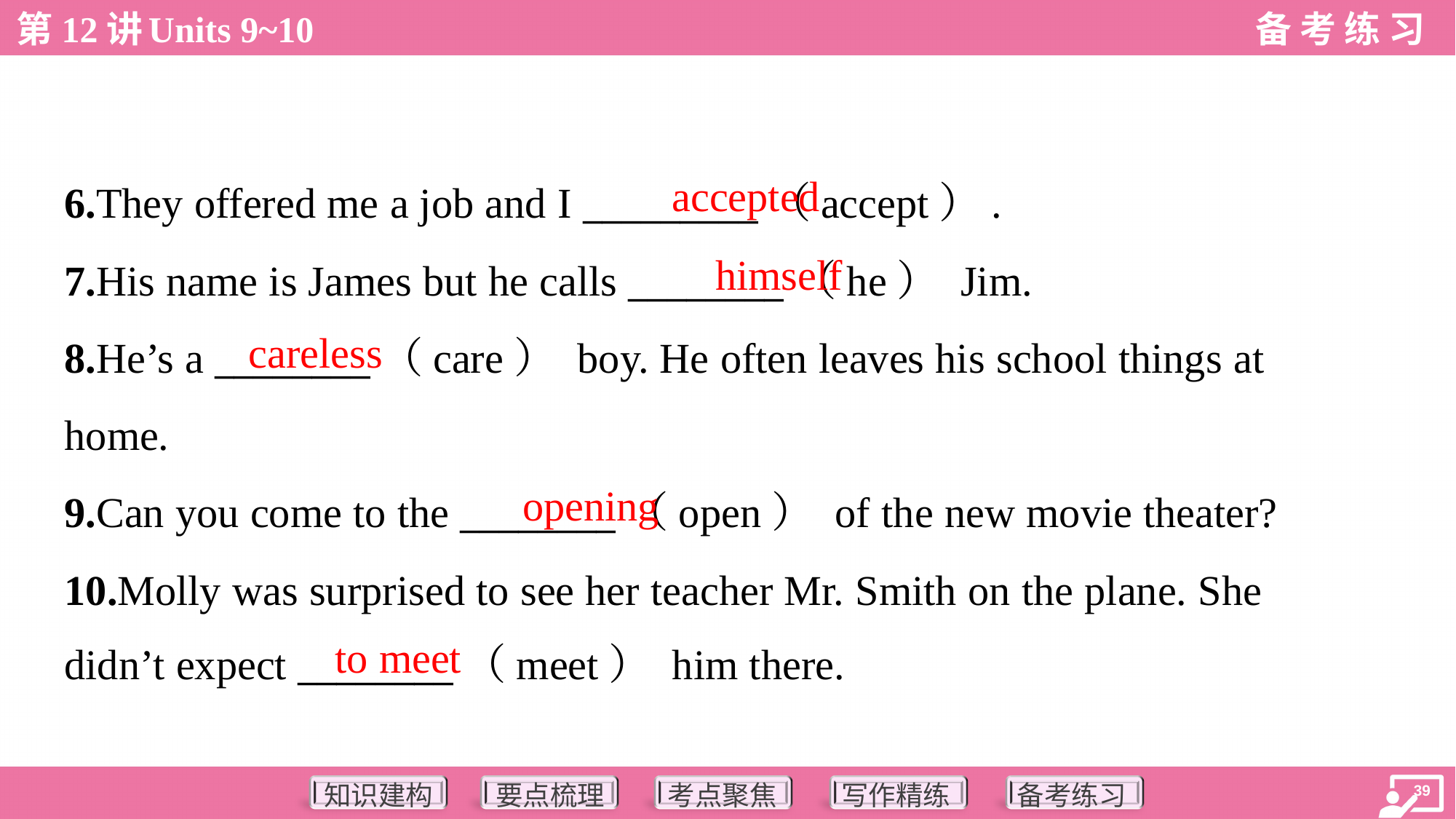

accepted
6.They offered me a job and I _________（accept）.
7.His name is James but he calls ________（he） Jim.
8.He’s a ________（care） boy. He often leaves his school things at
home.
9.Can you come to the ________（open） of the new movie theater?
10.Molly was surprised to see her teacher Mr. Smith on the plane. She
didn’t expect ________（meet） him there.
himself
careless
opening
to meet